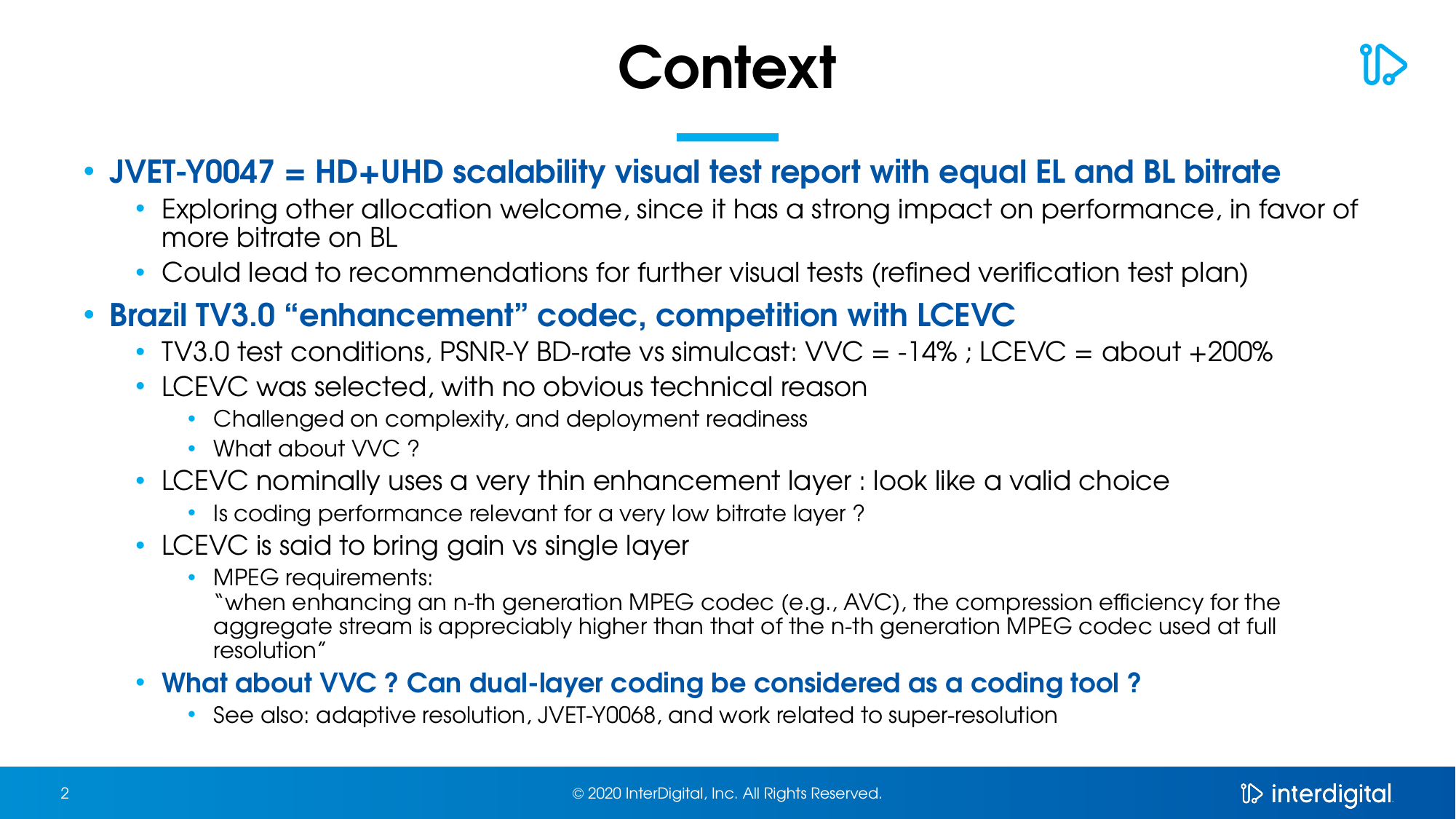

# Context
JVET-Y0047 = HD+UHD scalability visual test report with equal EL and BL bitrate
Exploring other allocation welcome, since it has a strong impact on performance, in favor of more bitrate on BL
Could lead to recommendations for further visual tests (refined verification test plan)
Brazil TV3.0 “enhancement” codec, competition with LCEVC
TV3.0 test conditions, PSNR-Y BD-rate vs simulcast: VVC = -14% ; LCEVC = about +200%
LCEVC was selected, with no obvious technical reason
Challenged on complexity, and deployment readiness
What about VVC ?
LCEVC nominally uses a very thin enhancement layer : look like a valid choice
Is coding performance relevant for a very low bitrate layer ?
LCEVC is said to bring gain vs single layer
MPEG requirements:
“when enhancing an n-th generation MPEG codec (e.g., AVC), the compression efficiency for the aggregate stream is appreciably higher than that of the n-th generation MPEG codec used at full resolution”
What about VVC ? Can dual-layer coding be considered as a coding tool ?
See also: adaptive resolution, JVET-Y0068, and work related to super-resolution
© 2020 InterDigital, Inc. All Rights Reserved.
2